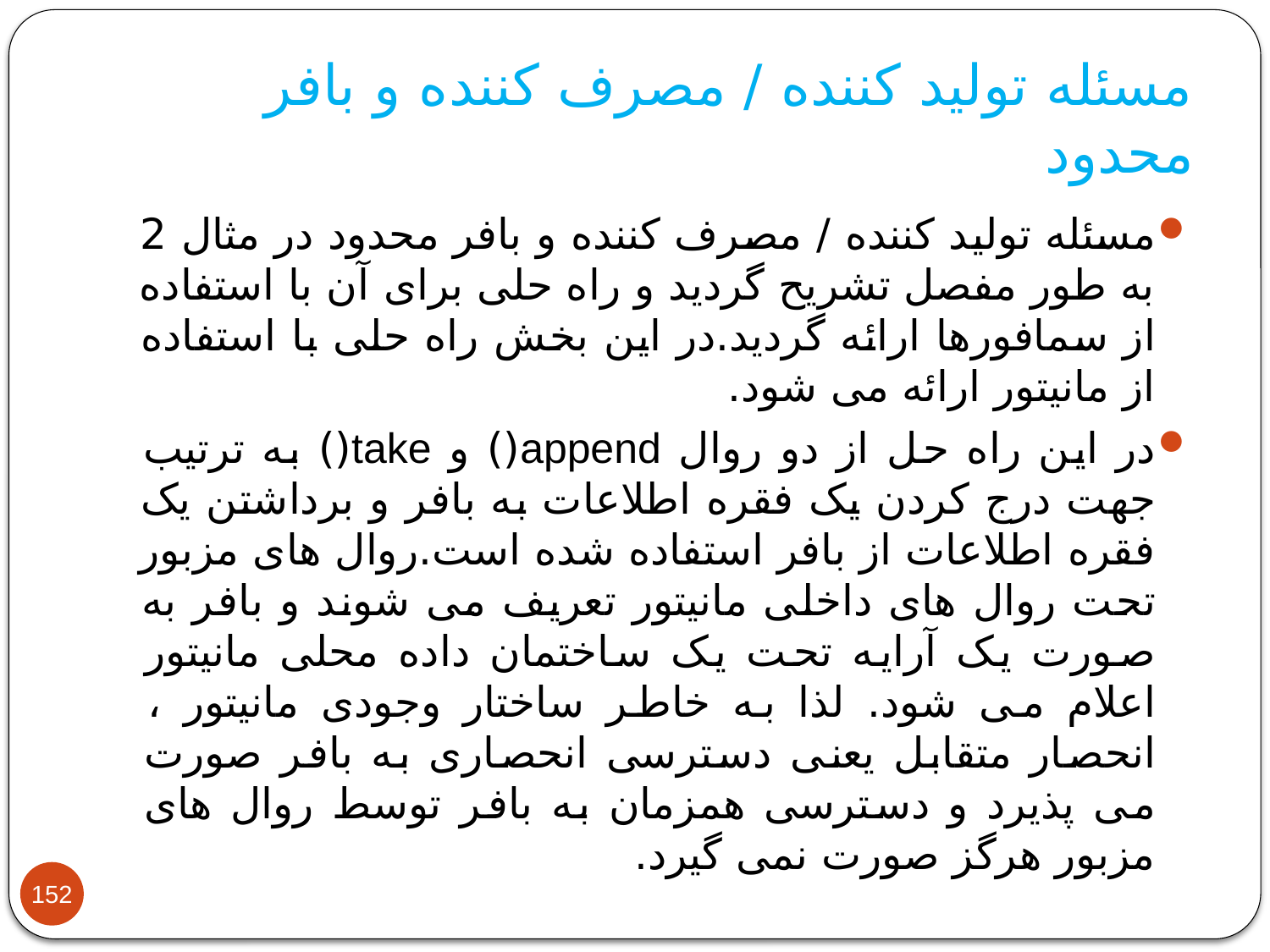

# مسئله تولید کننده / مصرف کننده و بافر محدود
مسئله تولید کننده / مصرف کننده و بافر محدود در مثال 2 به طور مفصل تشریح گردید و راه حلی برای آن با استفاده از سمافورها ارائه گردید.در این بخش راه حلی با استفاده از مانیتور ارائه می شود.
در این راه حل از دو روال append() و take() به ترتیب جهت درج کردن یک فقره اطلاعات به بافر و برداشتن یک فقره اطلاعات از بافر استفاده شده است.روال های مزبور تحت روال های داخلی مانیتور تعریف می شوند و بافر به صورت یک آرایه تحت یک ساختمان داده محلی مانیتور اعلام می شود. لذا به خاطر ساختار وجودی مانیتور ، انحصار متقابل یعنی دسترسی انحصاری به بافر صورت می پذیرد و دسترسی همزمان به بافر توسط روال های مزبور هرگز صورت نمی گیرد.
152